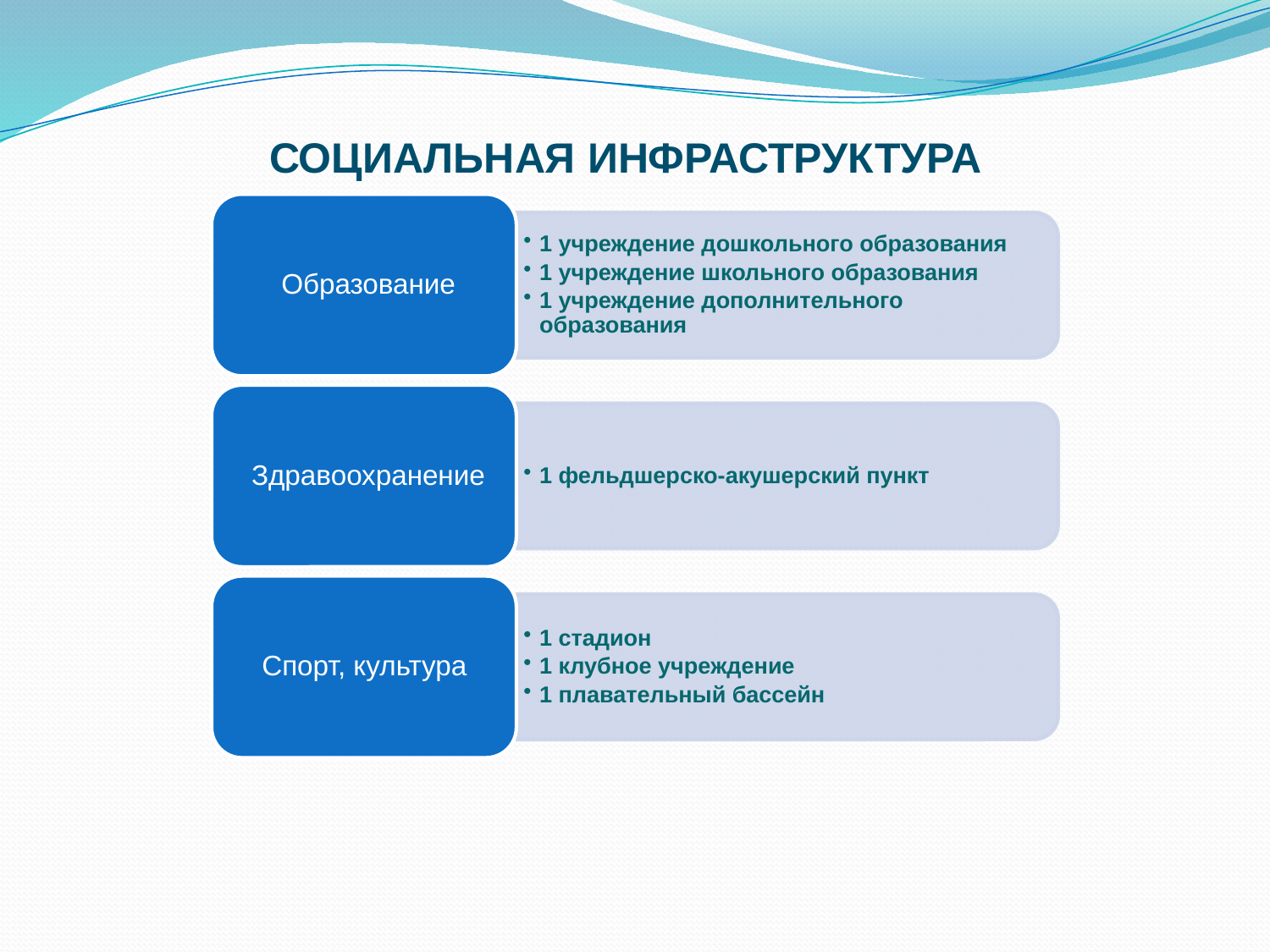

# СОЦИАЛЬНАЯ ИНФРАСТРУКТУРА
1 учреждение дошкольного образования
1 учреждение школьного образования
1 учреждение дополнительного образования
Образование
1 фельдшерско-акушерский пункт
Здравоохранение
1 стадион
1 клубное учреждение
1 плавательный бассейн
Спорт, культура